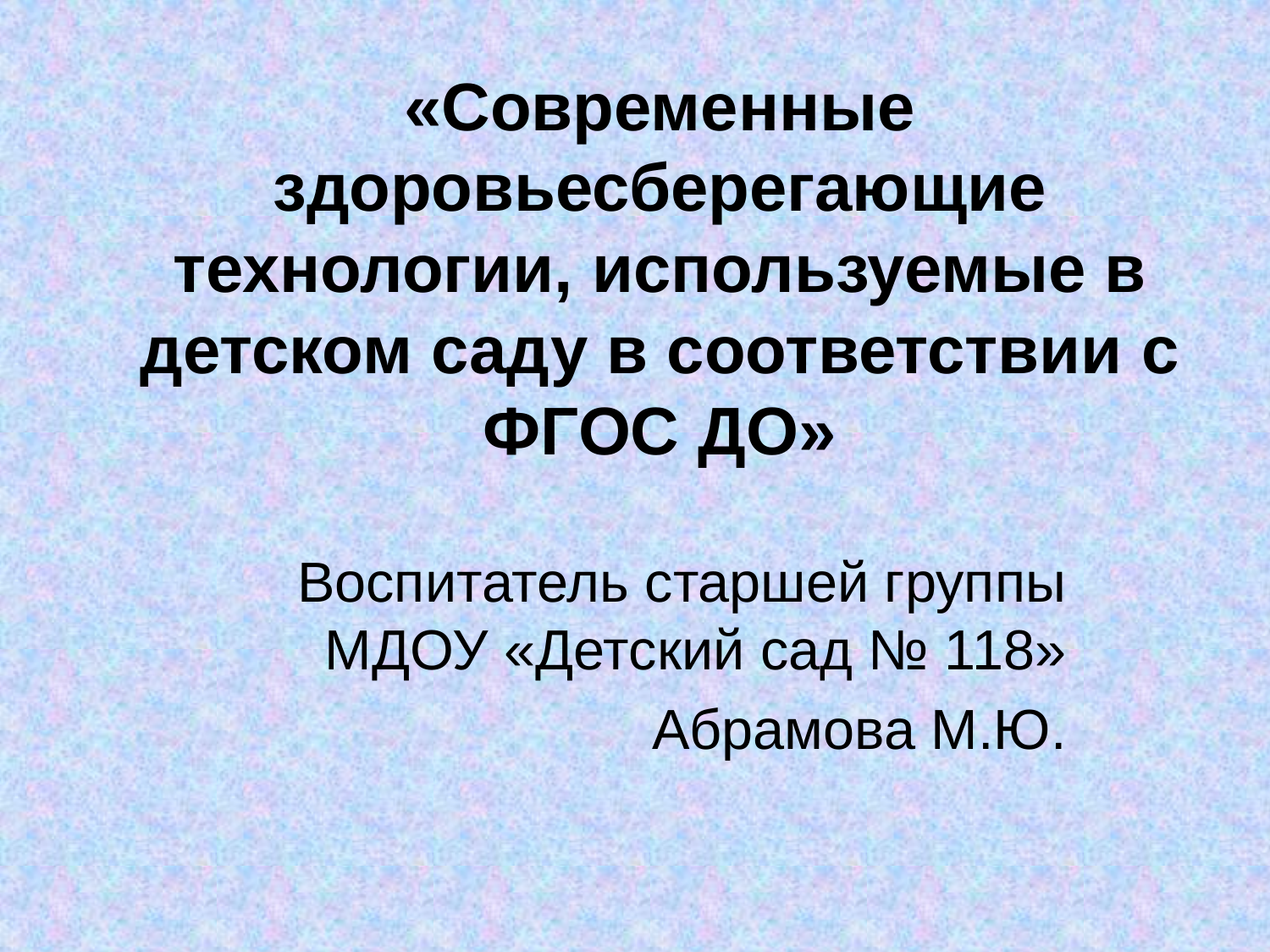

# «Современные здоровьесберегающие технологии, используемые в детском саду в соответствии с ФГОС ДО»
Воспитатель старшей группы МДОУ «Детский сад № 118»
 Абрамова М.Ю.